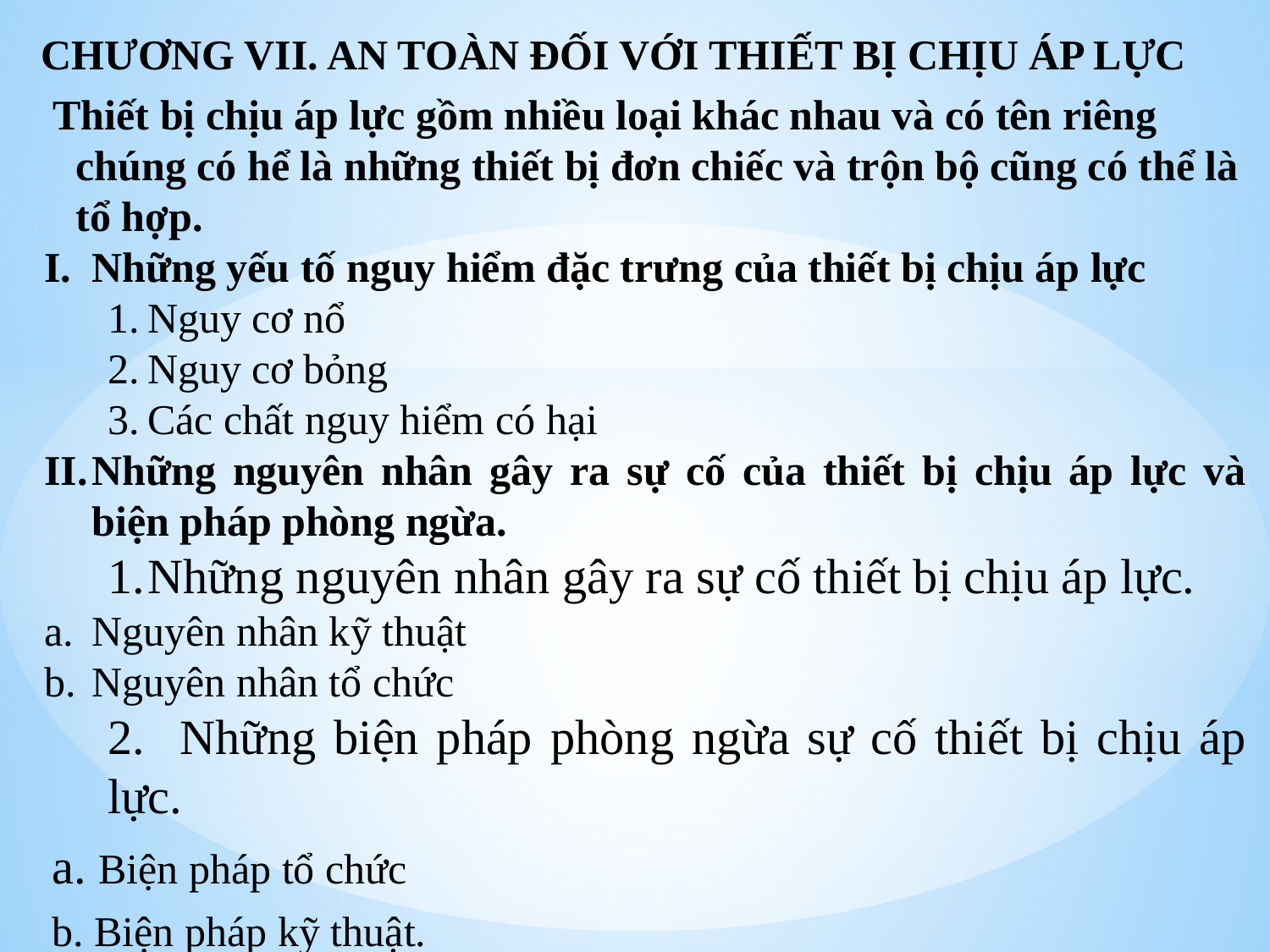

CHƯƠNG VII. AN TOÀN ĐỐI VỚI THIẾT BỊ CHỊU ÁP LỰC
 Thiết bị chịu áp lực gồm nhiều loại khác nhau và có tên riêng chúng có hể là những thiết bị đơn chiếc và trộn bộ cũng có thể là tổ hợp.
Những yếu tố nguy hiểm đặc trưng của thiết bị chịu áp lực
Nguy cơ nổ
Nguy cơ bỏng
Các chất nguy hiểm có hại
Những nguyên nhân gây ra sự cố của thiết bị chịu áp lực và biện pháp phòng ngừa.
Những nguyên nhân gây ra sự cố thiết bị chịu áp lực.
Nguyên nhân kỹ thuật
Nguyên nhân tổ chức
2.  Những biện pháp phòng ngừa sự cố thiết bị chịu áp lực.
a. Biện pháp tổ chức
b. Biện pháp kỹ thuật.